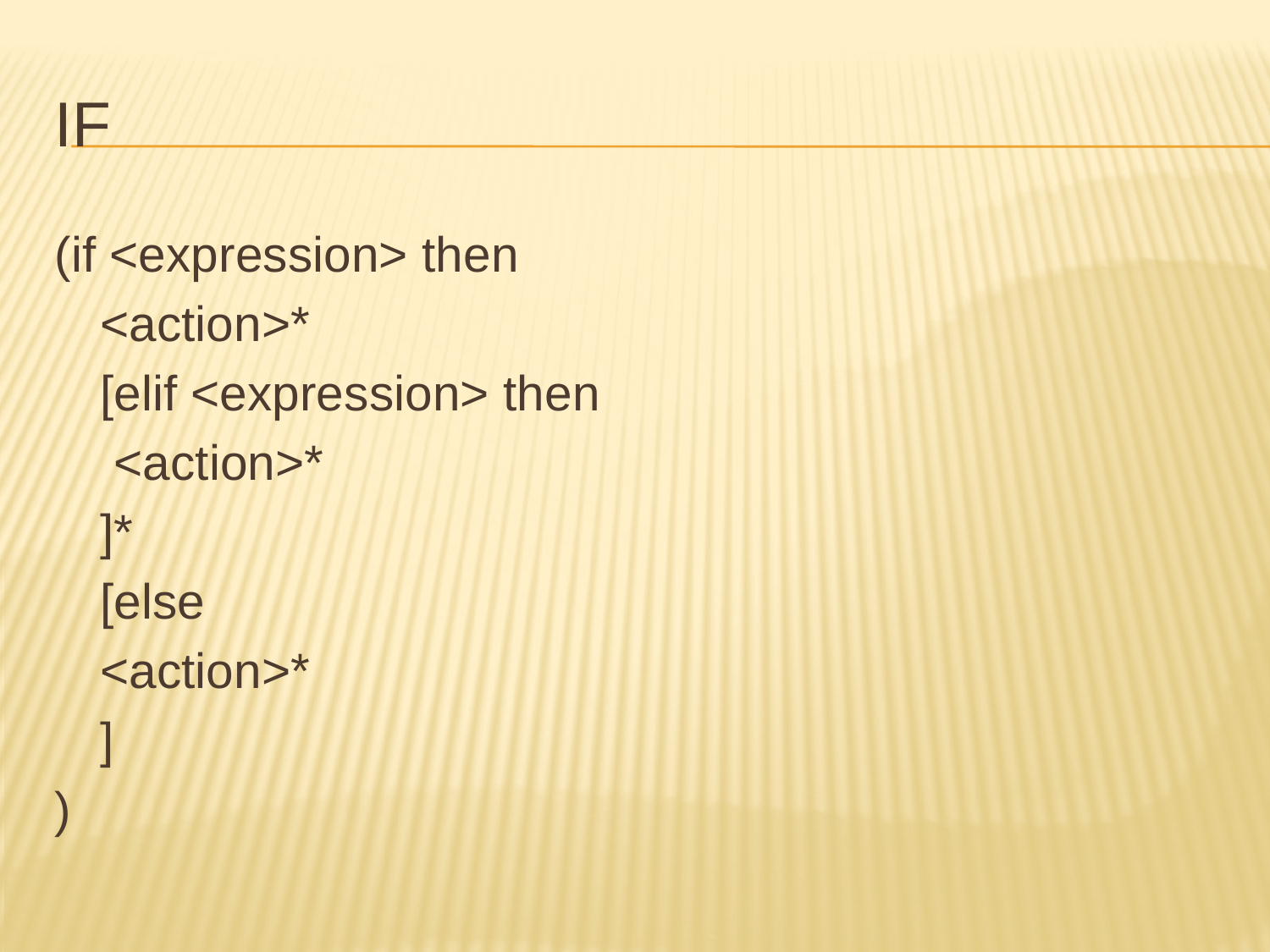

# IF
(if <expression> then
		<action>*
		[elif <expression> then
		 <action>*
		]*
	[else
		<action>*
	]
)